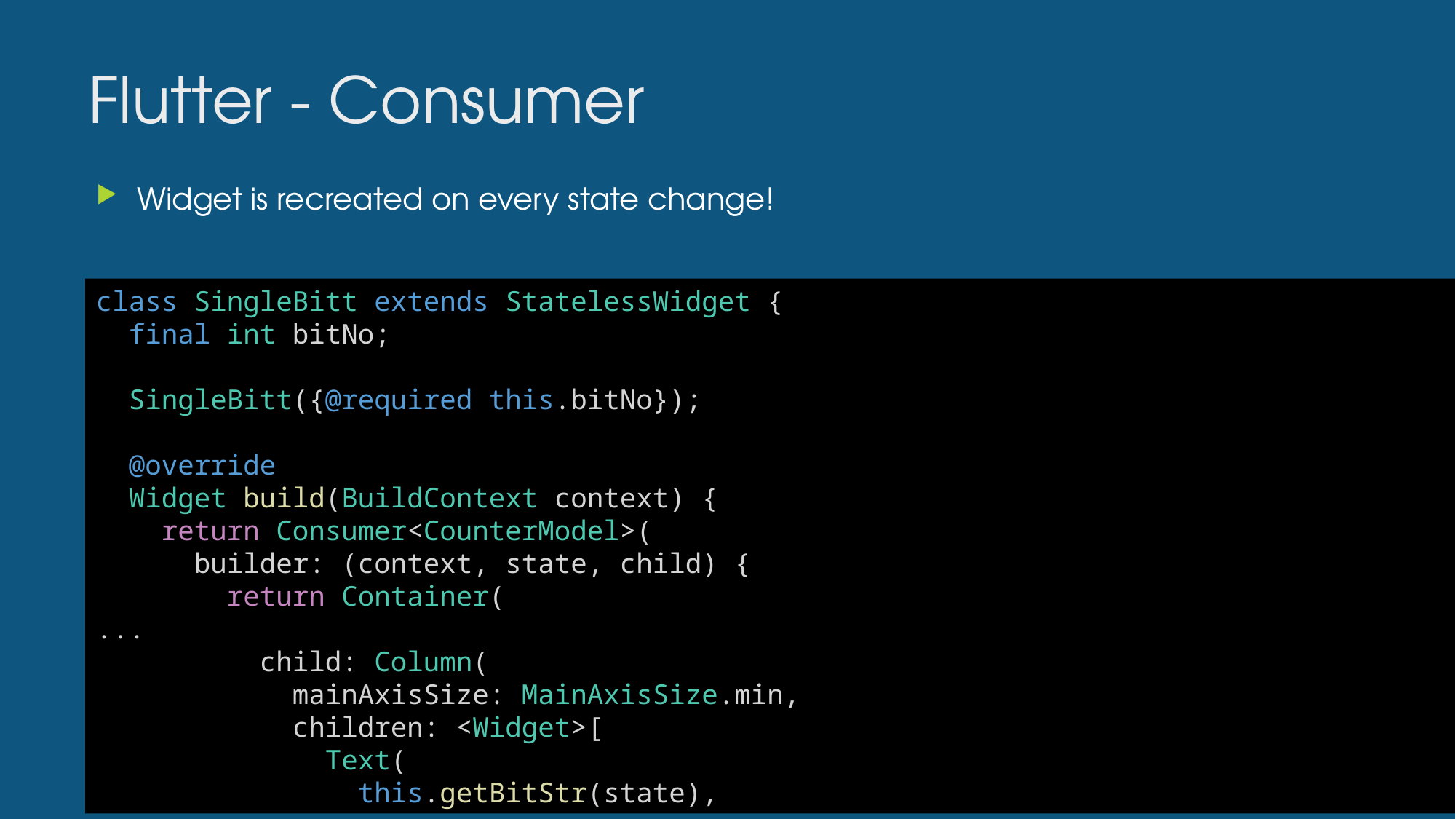

13
# Flutter - Consumer
Widget is recreated on every state change!
class SingleBitt extends StatelessWidget {
  final int bitNo;
  SingleBitt({@required this.bitNo});
  @override
  Widget build(BuildContext context) {
    return Consumer<CounterModel>(
      builder: (context, state, child) {
        return Container(
...
          child: Column(
            mainAxisSize: MainAxisSize.min,
            children: <Widget>[
              Text(
                this.getBitStr(state),